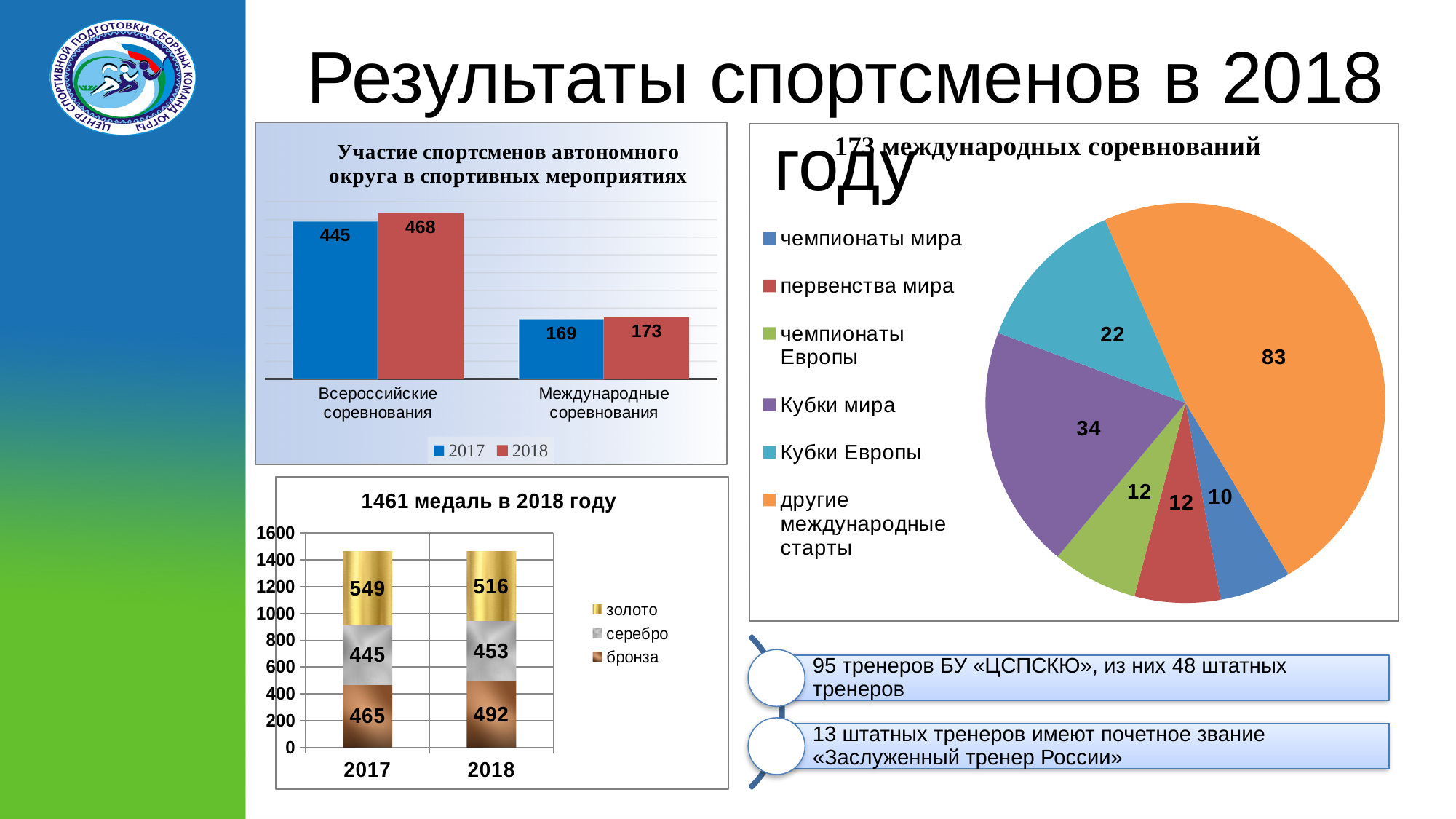

# Результаты спортсменов в 2018 году

### Chart: Участие спортсменов автономного округа в спортивных мероприятиях

| Category | 2017 | 2018 |
|---|---|---|
| Всероссийские соревнования | 445.0 | 468.0 |
| Международные соревнования | 169.0 | 173.0 |

### Chart: 173 международных соревнований

| Category | Количество спортсменов в сборных командах автономного округа по видам спорт |
|---|---|
| чемпионаты мира | 10.0 |
| первенства мира | 12.0 |
| чемпионаты Европы | 12.0 |
| Кубки мира | 34.0 |
| Кубки Европы | 22.0 |
| другие международные старты | 83.0 |

### Chart: 1461 медаль в 2018 году

| Category | бронза | серебро | золото |
|---|---|---|---|
| 2017 | 465.0 | 445.0 | 549.0 |
| 2018 | 492.0 | 453.0 | 516.0 |
95 тренеров БУ «ЦСПСКЮ», из них 48 штатных тренеров
13 штатных тренеров имеют почетное звание «Заслуженный тренер России»